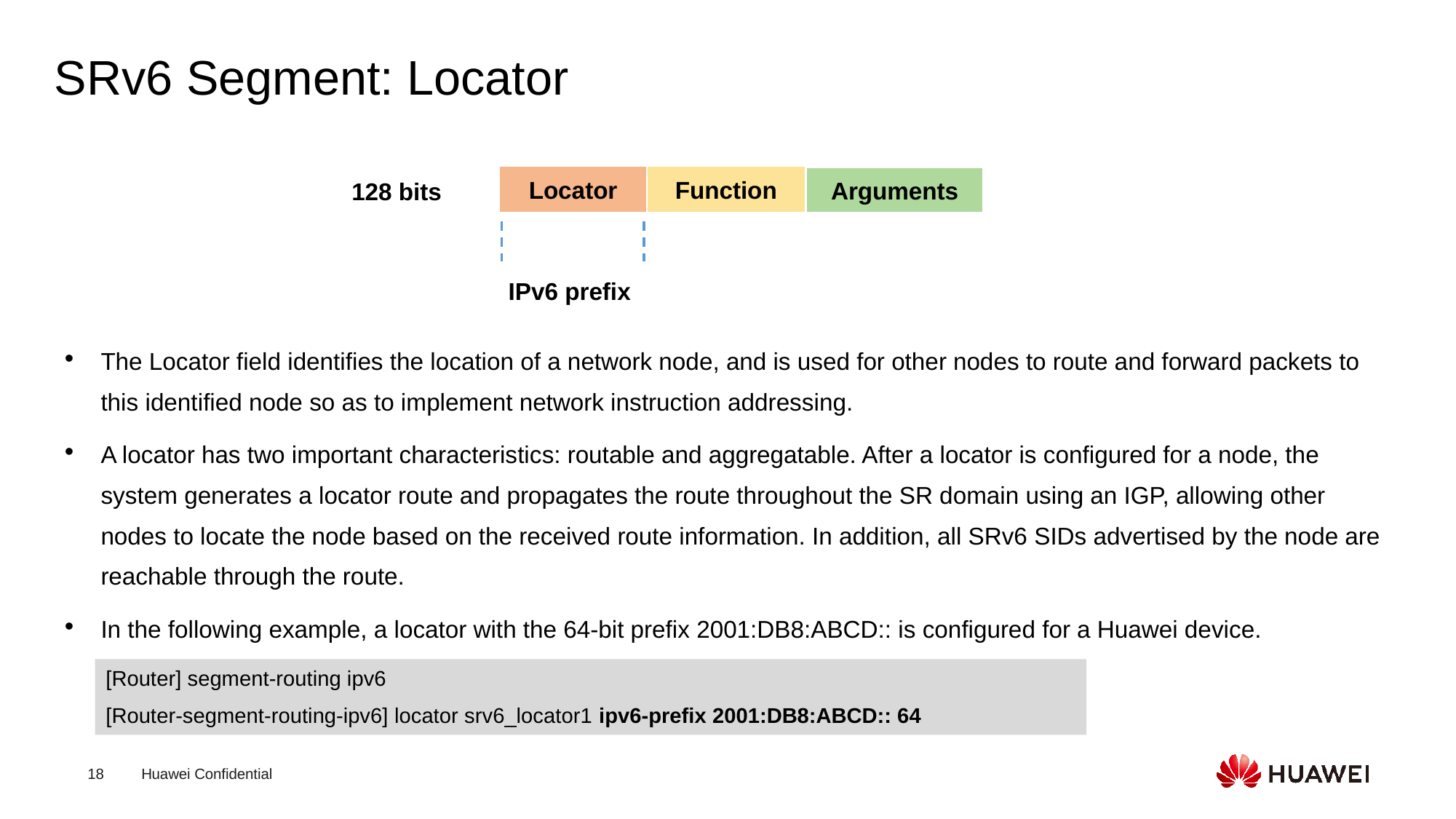

# SRv6 Segment: Locator

Locator
Function
Arguments
128 bits
IPv6 prefix
The Locator field identifies the location of a network node, and is used for other nodes to route and forward packets to this identified node so as to implement network instruction addressing.
A locator has two important characteristics: routable and aggregatable. After a locator is configured for a node, the system generates a locator route and propagates the route throughout the SR domain using an IGP, allowing other nodes to locate the node based on the received route information. In addition, all SRv6 SIDs advertised by the node are reachable through the route.
In the following example, a locator with the 64-bit prefix 2001:DB8:ABCD:: is configured for a Huawei device.

[Router] segment-routing ipv6
[Router-segment-routing-ipv6] locator srv6_locator1 ipv6-prefix 2001:DB8:ABCD:: 64